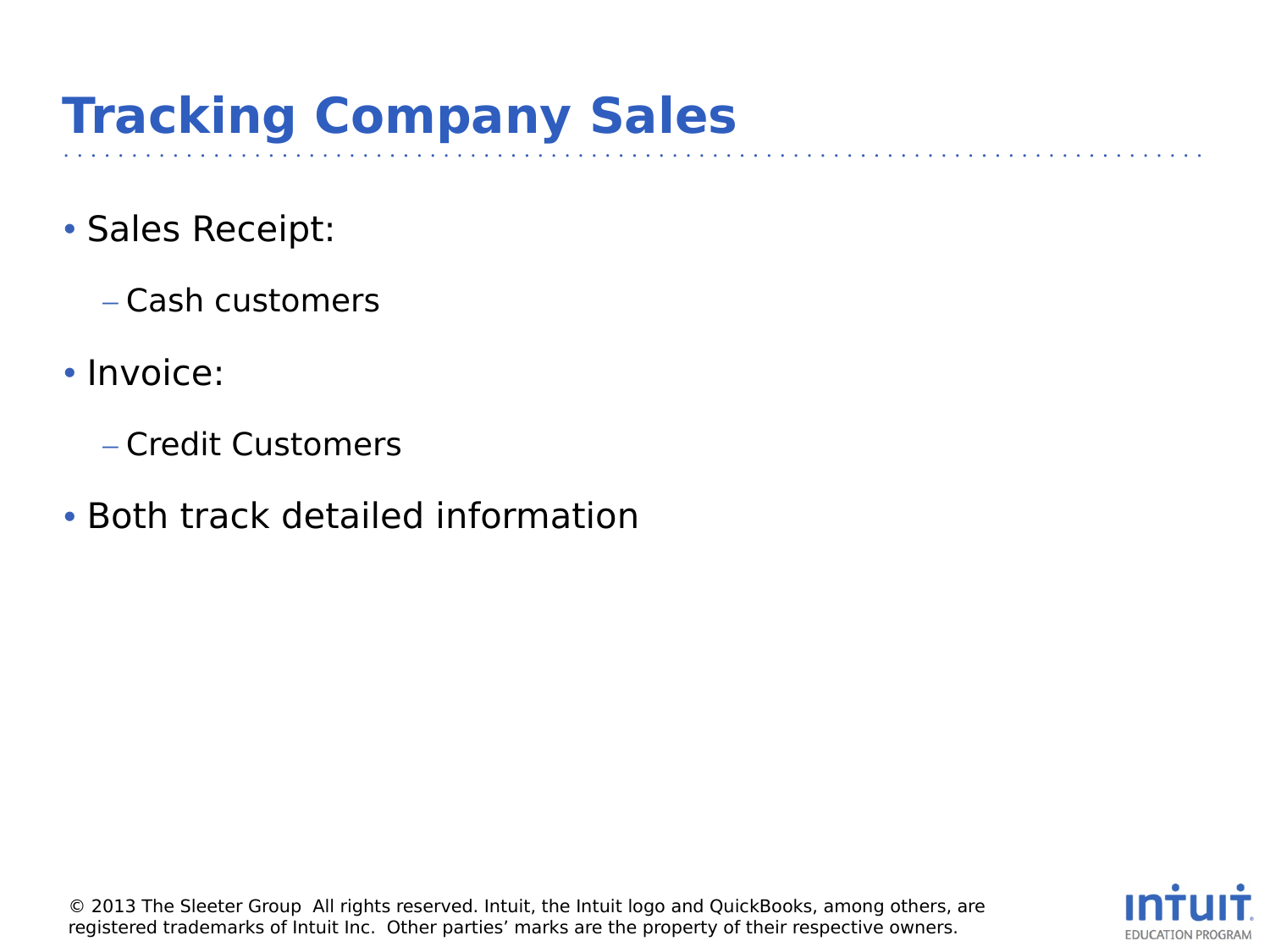

# Tracking Company Sales
Sales Receipt:
Cash customers
Invoice:
Credit Customers
Both track detailed information